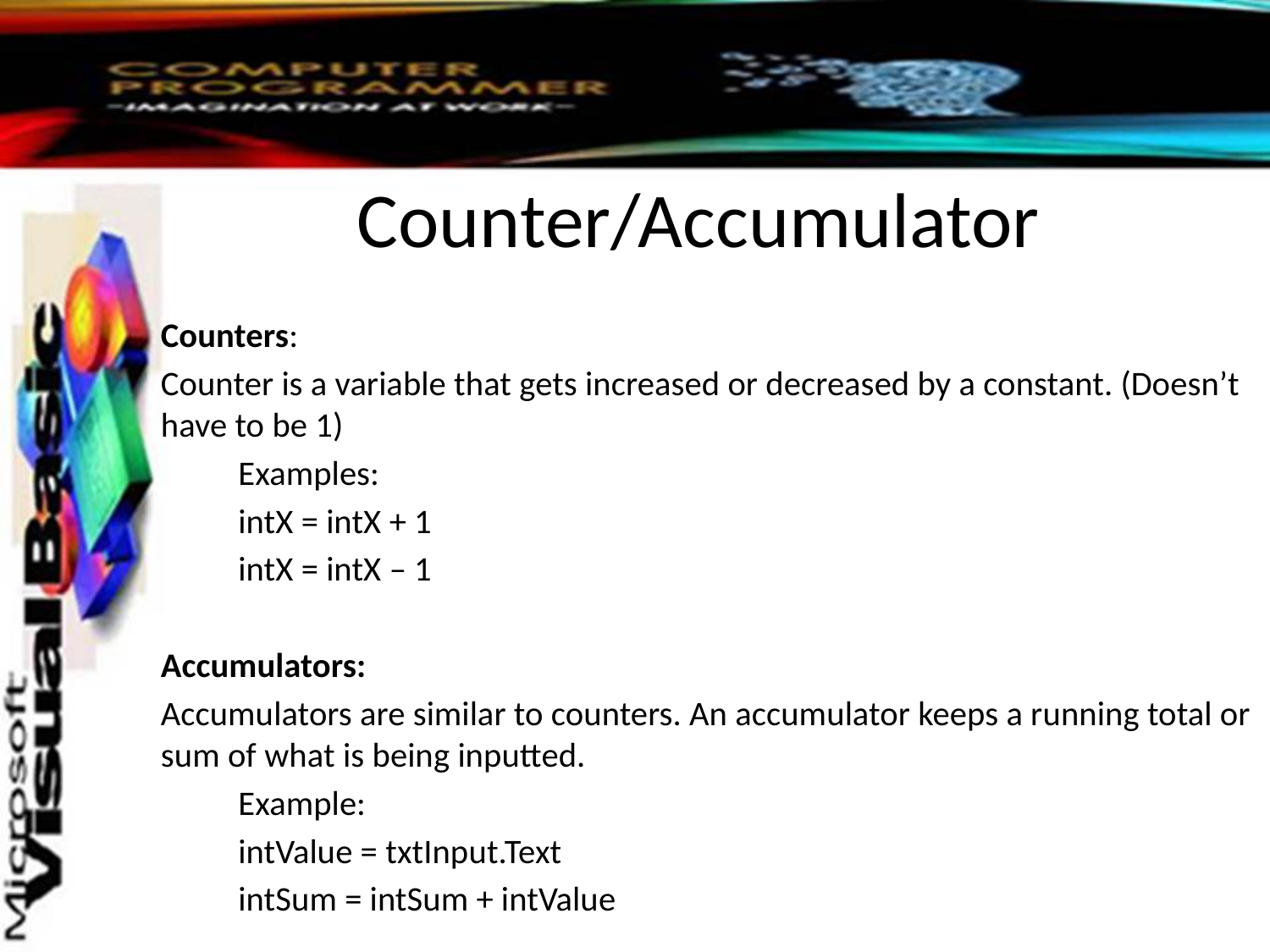

# Counter/Accumulator
Counters:
Counter is a variable that gets increased or decreased by a constant. (Doesn’t have to be 1)
	Examples:
	intX = intX + 1
	intX = intX – 1

Accumulators:
Accumulators are similar to counters. An accumulator keeps a running total or sum of what is being inputted.
	Example:
	intValue = txtInput.Text
	intSum = intSum + intValue